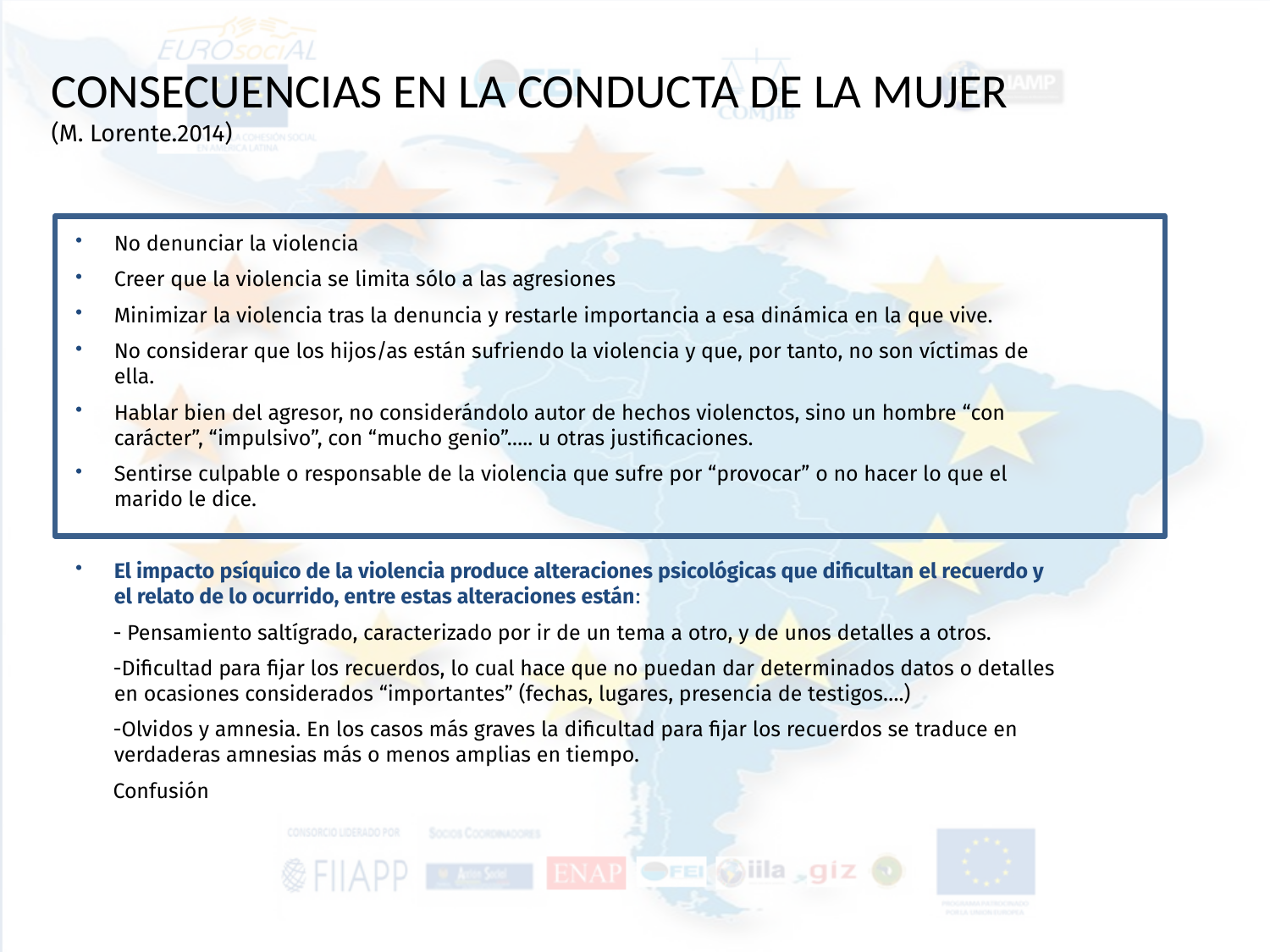

# CONSECUENCIAS EN LA CONDUCTA DE LA MUJER                  (M. Lorente.2014)

No denunciar la violencia
Creer que la violencia se limita sólo a las agresiones
Minimizar la violencia tras la denuncia y restarle importancia a esa dinámica en la que vive.
No considerar que los hijos/as están sufriendo la violencia y que, por tanto, no son víctimas de ella.
Hablar bien del agresor, no considerándolo autor de hechos violenctos, sino un hombre “con carácter”, “impulsivo”, con “mucho genio”….. u otras justificaciones.
Sentirse culpable o responsable de la violencia que sufre por “provocar” o no hacer lo que el marido le dice.

El impacto psíquico de la violencia produce alteraciones psicológicas que dificultan el recuerdo y el relato de lo ocurrido, entre estas alteraciones están:
- Pensamiento saltígrado, caracterizado por ir de un tema a otro, y de unos detalles a otros.
-Dificultad para fijar los recuerdos, lo cual hace que no puedan dar determinados datos o detalles en ocasiones considerados “importantes” (fechas, lugares, presencia de testigos….)
-Olvidos y amnesia. En los casos más graves la dificultad para fijar los recuerdos se traduce en verdaderas amnesias más o menos amplias en tiempo.
Confusión